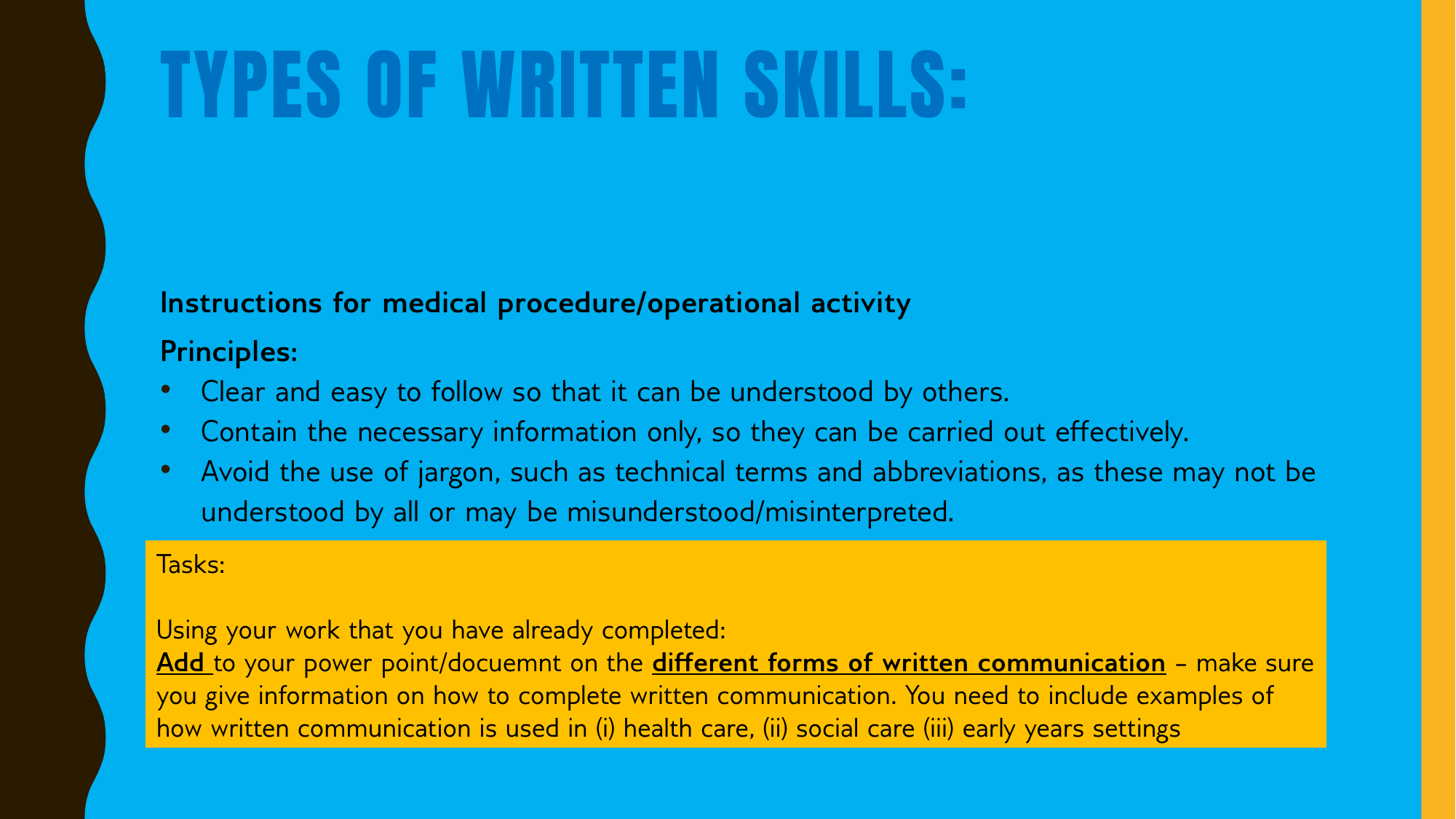

# types of written skills:
Instructions for medical procedure/operational activity
Principles:
Clear and easy to follow so that it can be understood by others.
Contain the necessary information only, so they can be carried out effectively.
Avoid the use of jargon, such as technical terms and abbreviations, as these may not be understood by all or may be misunderstood/misinterpreted.

Tasks:

Using your work that you have already completed:
Add to your power point/docuemnt on the different forms of written communication – make sure you give information on how to complete written communication. You need to include examples of how written communication is used in (i) health care, (ii) social care (iii) early years settings